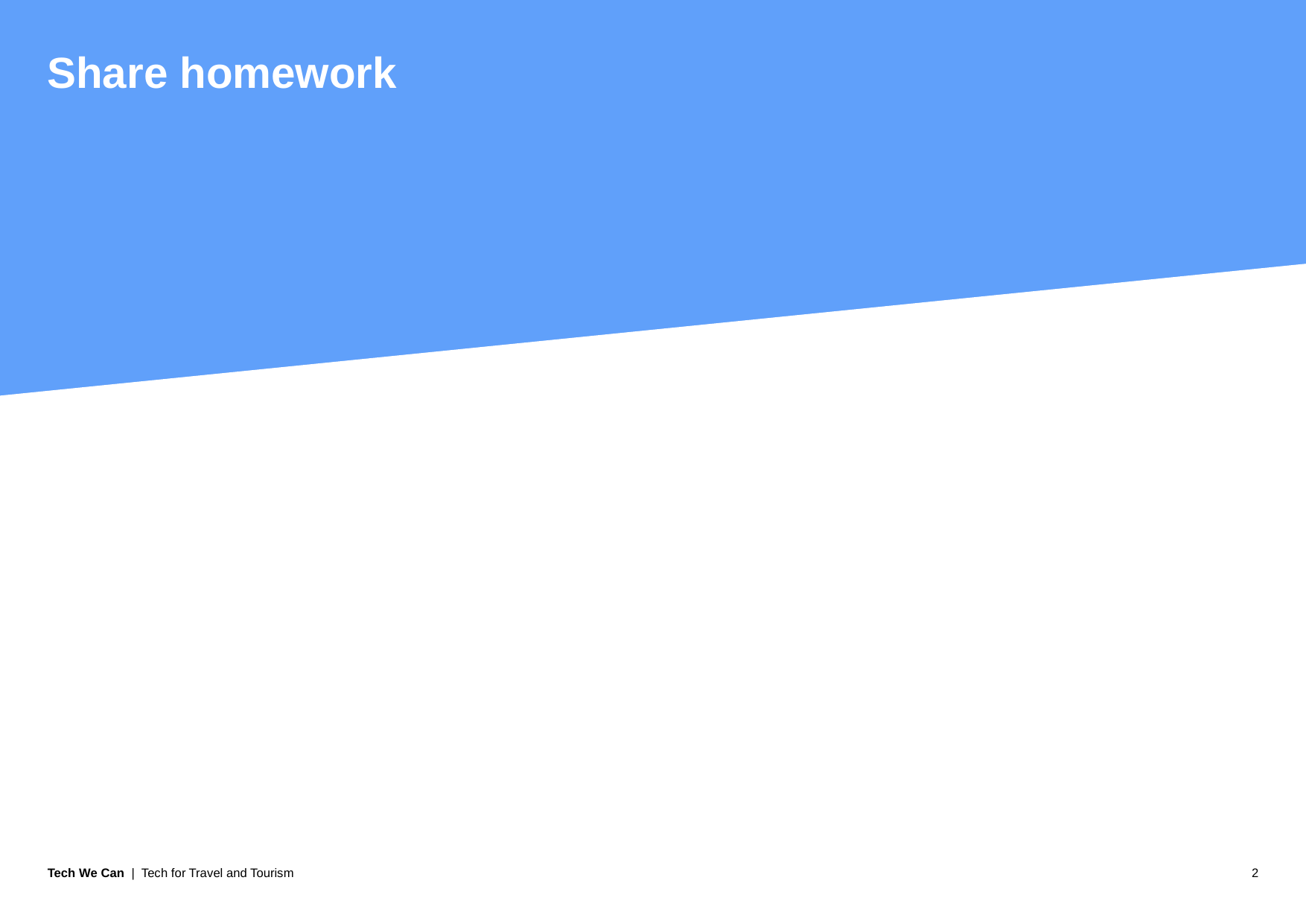

# Share homework

Tech We Can  |  Tech for Travel and Tourism
2